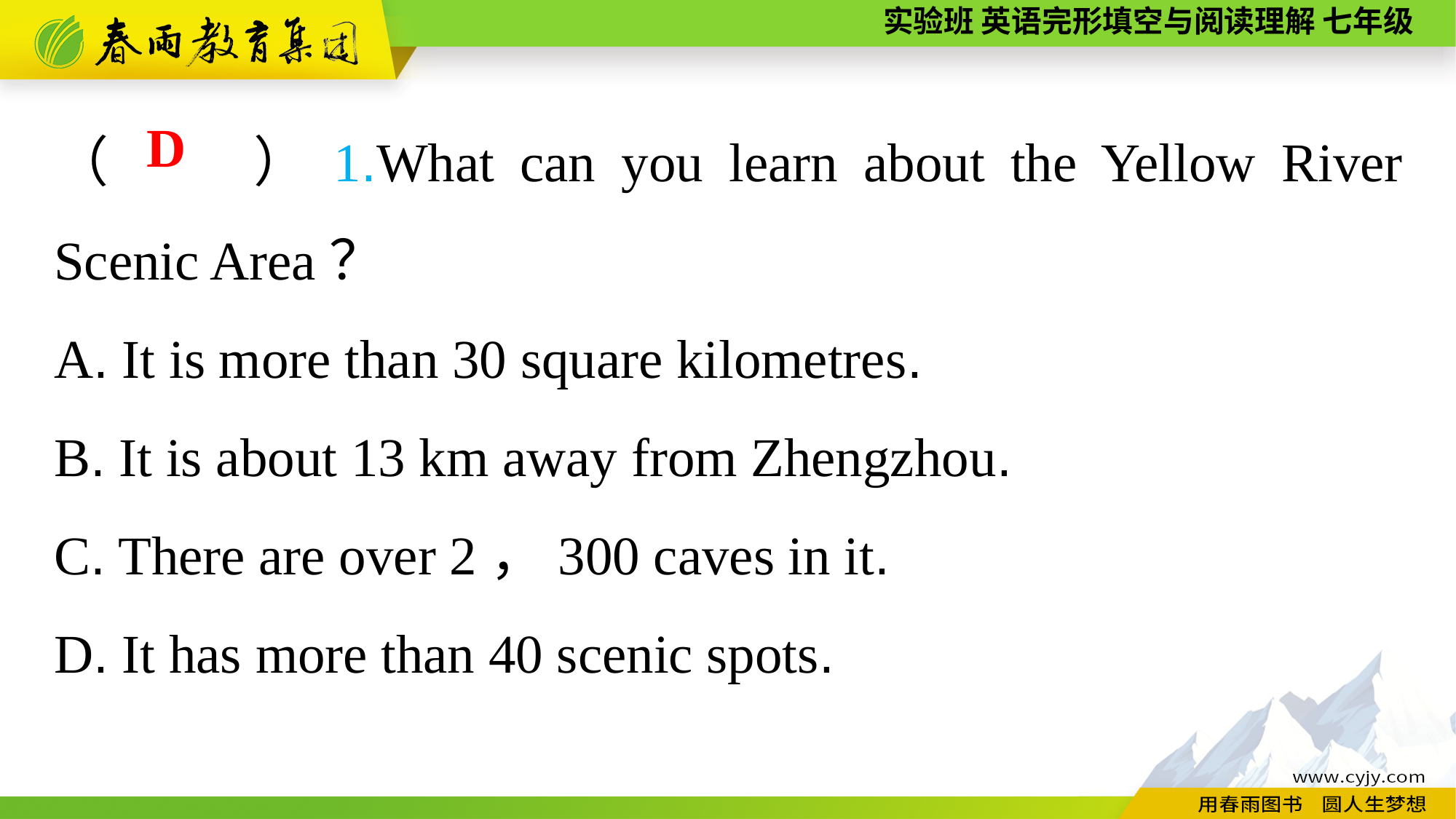

（　　）1.What can you learn about the Yellow River Scenic Area？
A. It is more than 30 square kilometres.
B. It is about 13 km away from Zhengzhou.
C. There are over 2，300 caves in it.
D. It has more than 40 scenic spots.
D